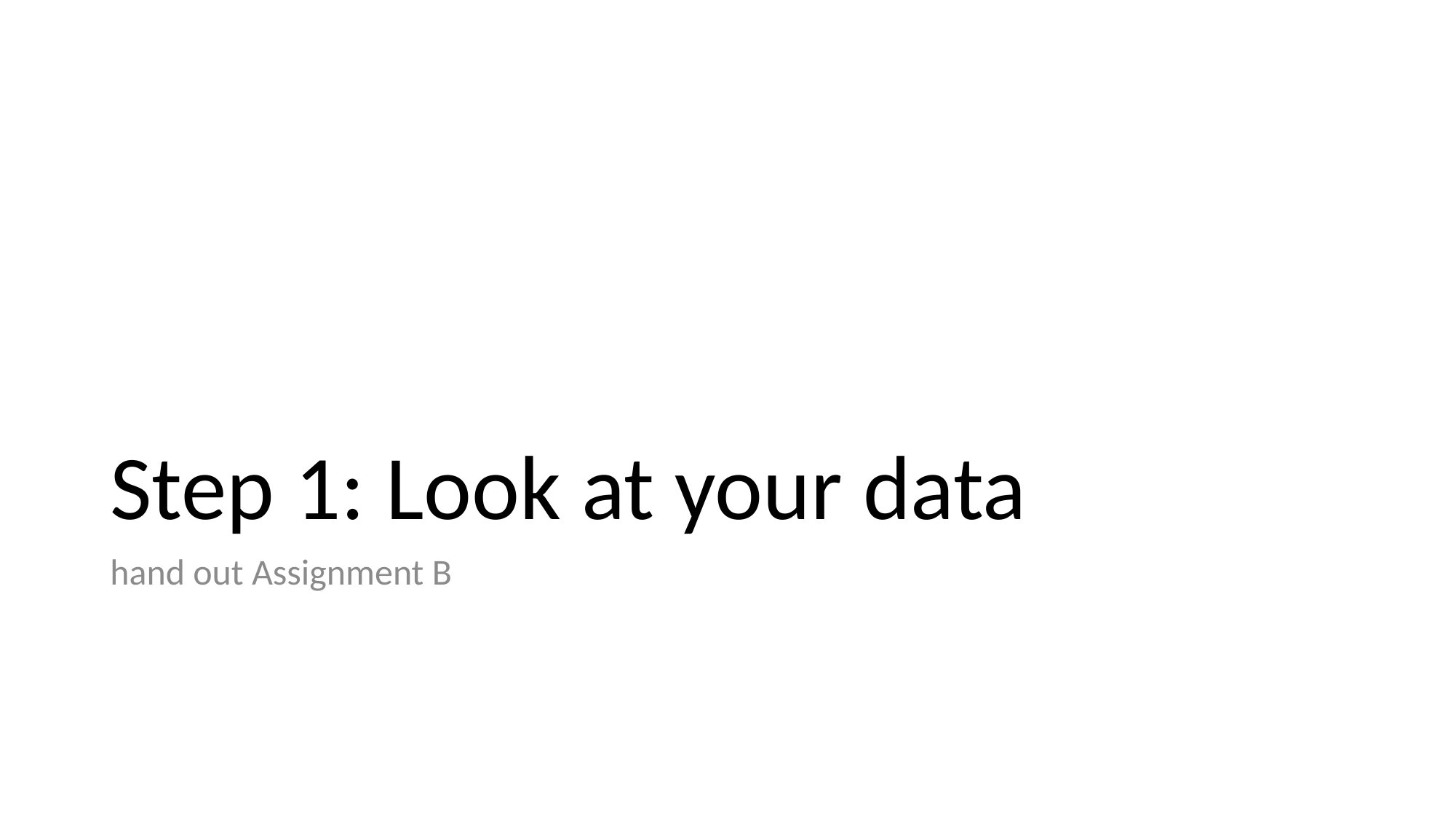

# Step 1: Look at your data
hand out Assignment B